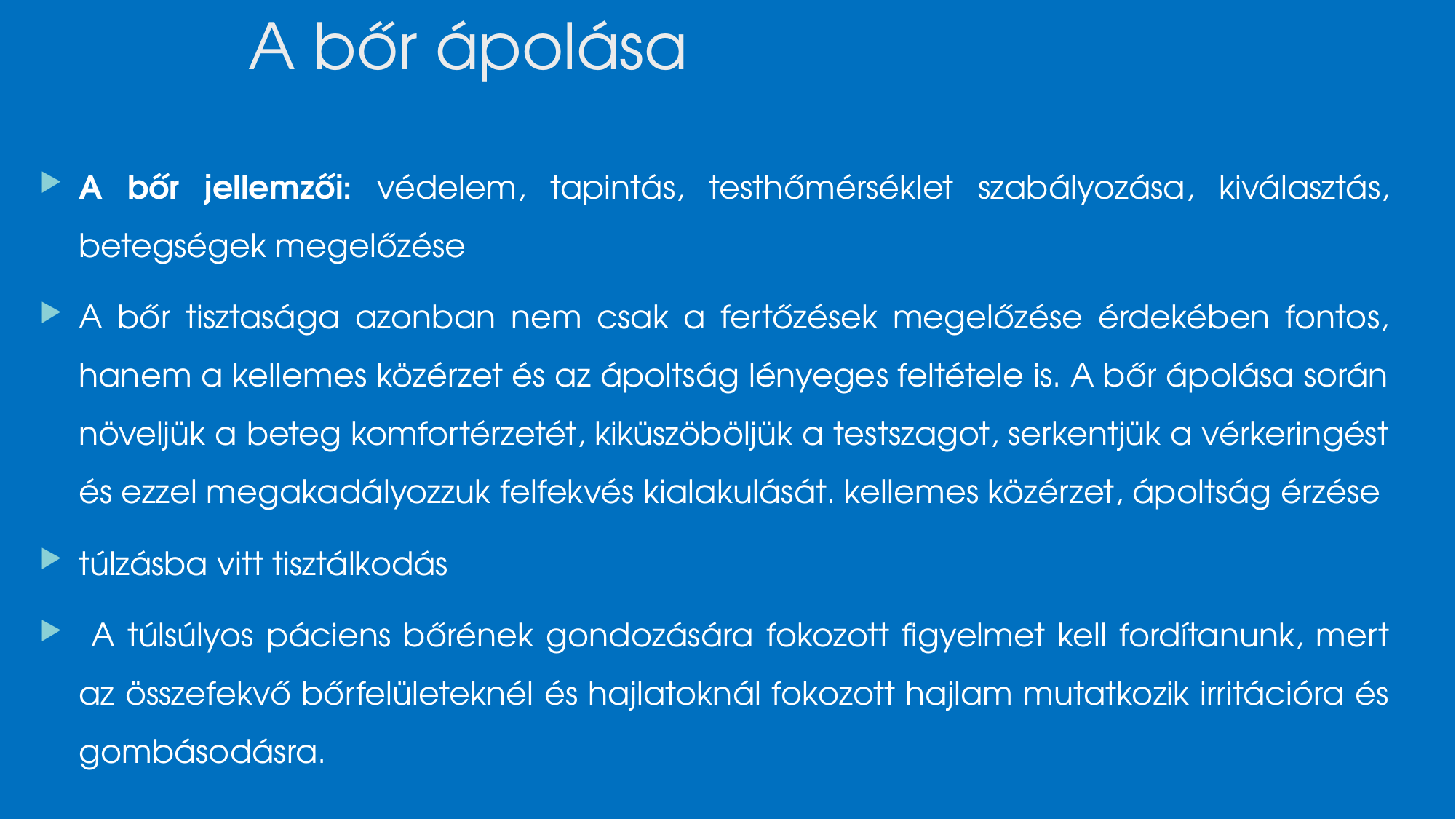

# A bőr ápolása
A bőr jellemzői: védelem, tapintás, testhőmérséklet szabályozása, kiválasztás, betegségek megelőzése
A bőr tisztasága azonban nem csak a fertőzések megelőzése érdekében fontos, hanem a kellemes közérzet és az ápoltság lényeges feltétele is. A bőr ápolása során növeljük a beteg komfortérzetét, kiküszöböljük a testszagot, serkentjük a vérkeringést és ezzel megakadályozzuk felfekvés kialakulását. kellemes közérzet, ápoltság érzése
túlzásba vitt tisztálkodás
 A túlsúlyos páciens bőrének gondozására fokozott figyelmet kell fordítanunk, mert az összefekvő bőrfelületeknél és hajlatoknál fokozott hajlam mutatkozik irritációra és gombásodásra.